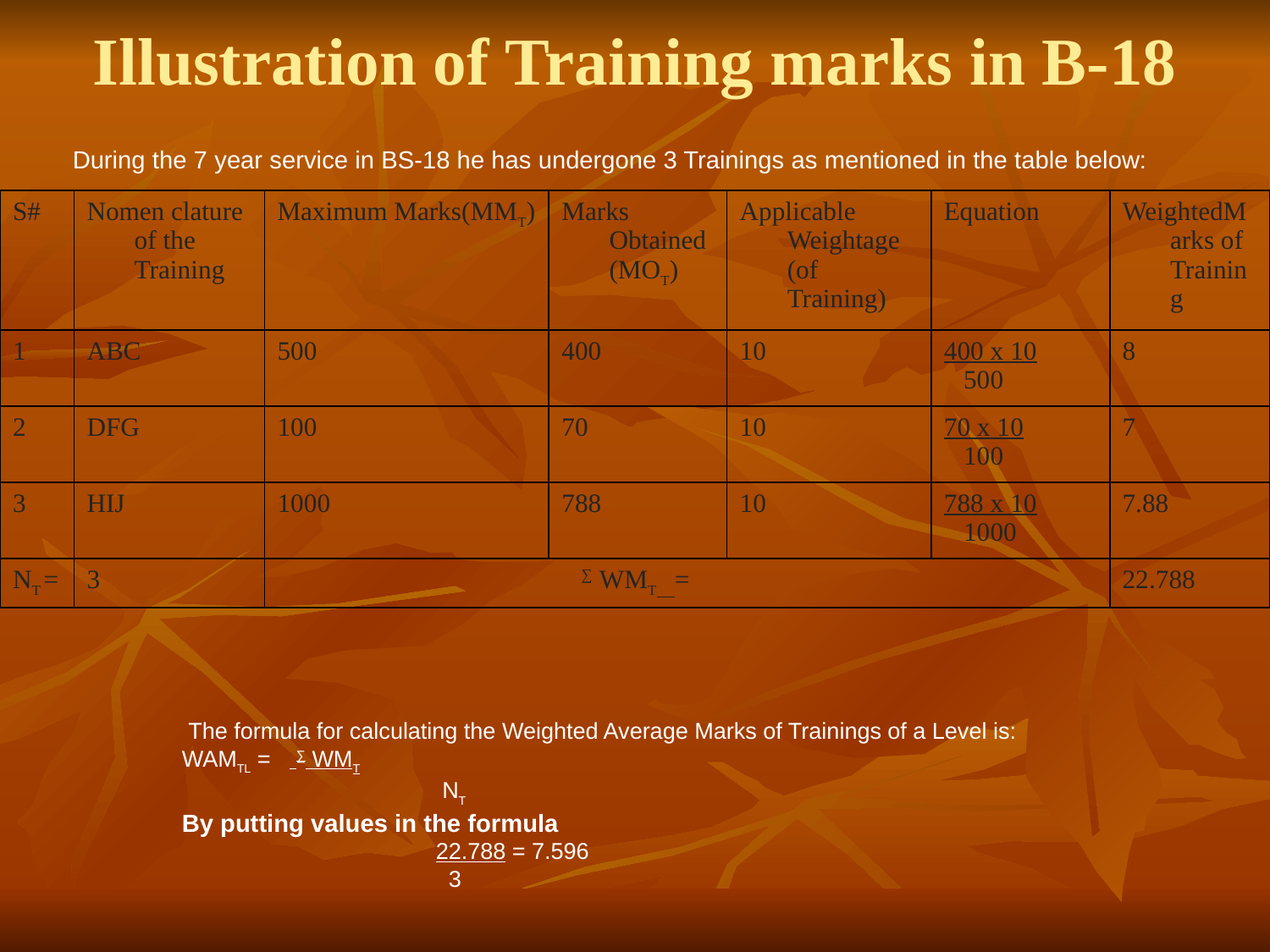

# Illustration of Training marks in B-18
During the 7 year service in BS-18 he has undergone 3 Trainings as mentioned in the table below:

| S# | Nomen clature of the Training | Maximum Marks(MMT) | Marks Obtained (MOT) | Applicable Weightage (of Training) | Equation | WeightedMarks of Training |
| --- | --- | --- | --- | --- | --- | --- |
| 1 | ABC | 500 | 400 | 10 | 400 x 10 500 | 8 |
| 2 | DFG | 100 | 70 | 10 | 70 x 10 100 | 7 |
| 3 | HIJ | 1000 | 788 | 10 | 788 x 10 1000 | 7.88 |
| NT = | 3 | ∑ WMT = |  |  |  | 22.788 |
 The formula for calculating the Weighted Average Marks of Trainings of a Level is:
WAMTL =    ∑ WMT
		 NT
By putting values in the formula
		22.788 = 7.596
		  3